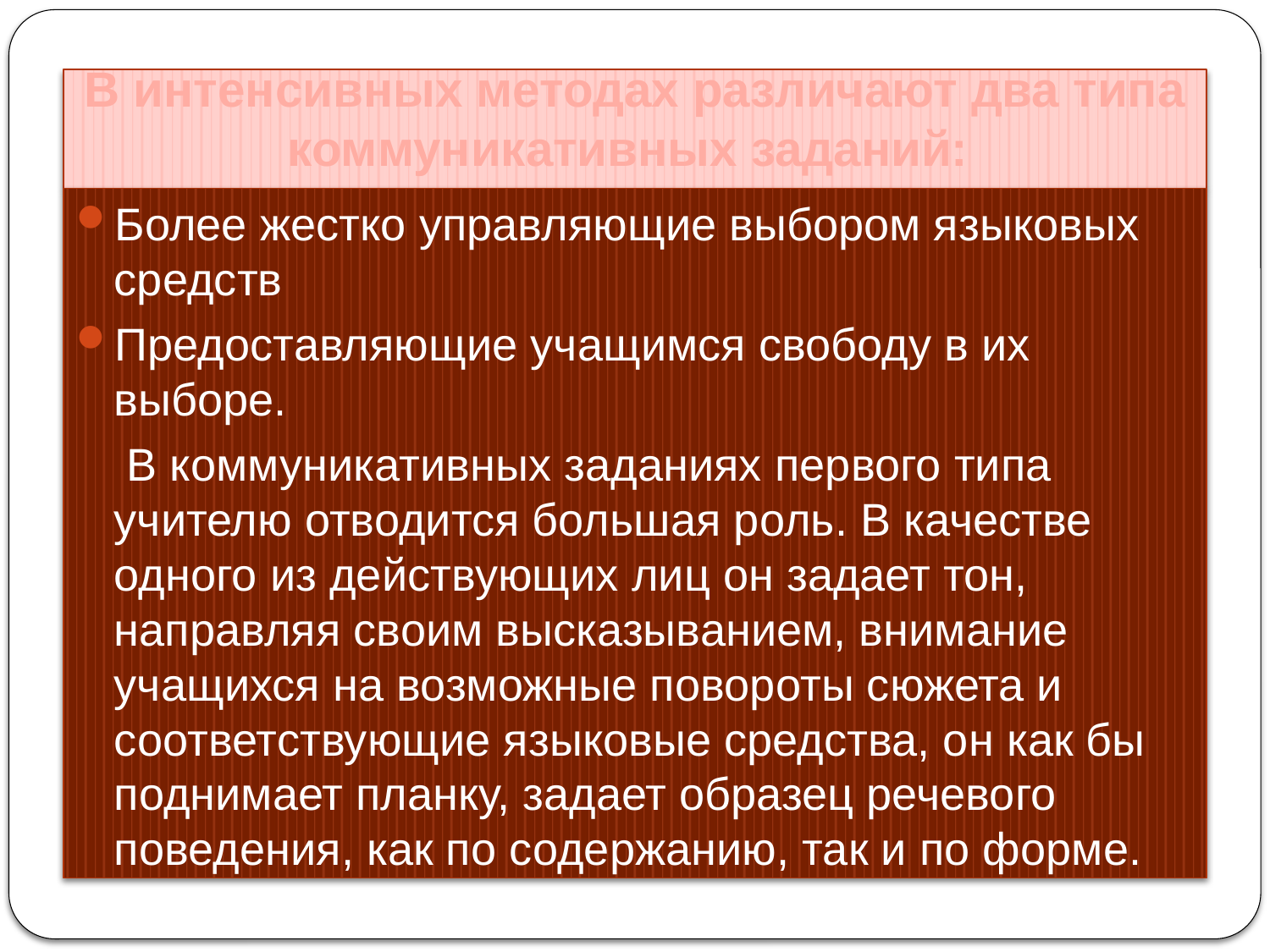

# В интенсивных методах различают два типа коммуникативных заданий:
Более жестко управляющие выбором языковых средств
Предоставляющие учащимся свободу в их выборе.
    В коммуникативных заданиях первого типа учителю отводится большая роль. В качестве одного из действующих лиц он задает тон, направляя своим высказыванием, внимание учащихся на возможные повороты сюжета и соответствующие языковые средства, он как бы поднимает планку, задает образец речевого поведения, как по содержанию, так и по форме.